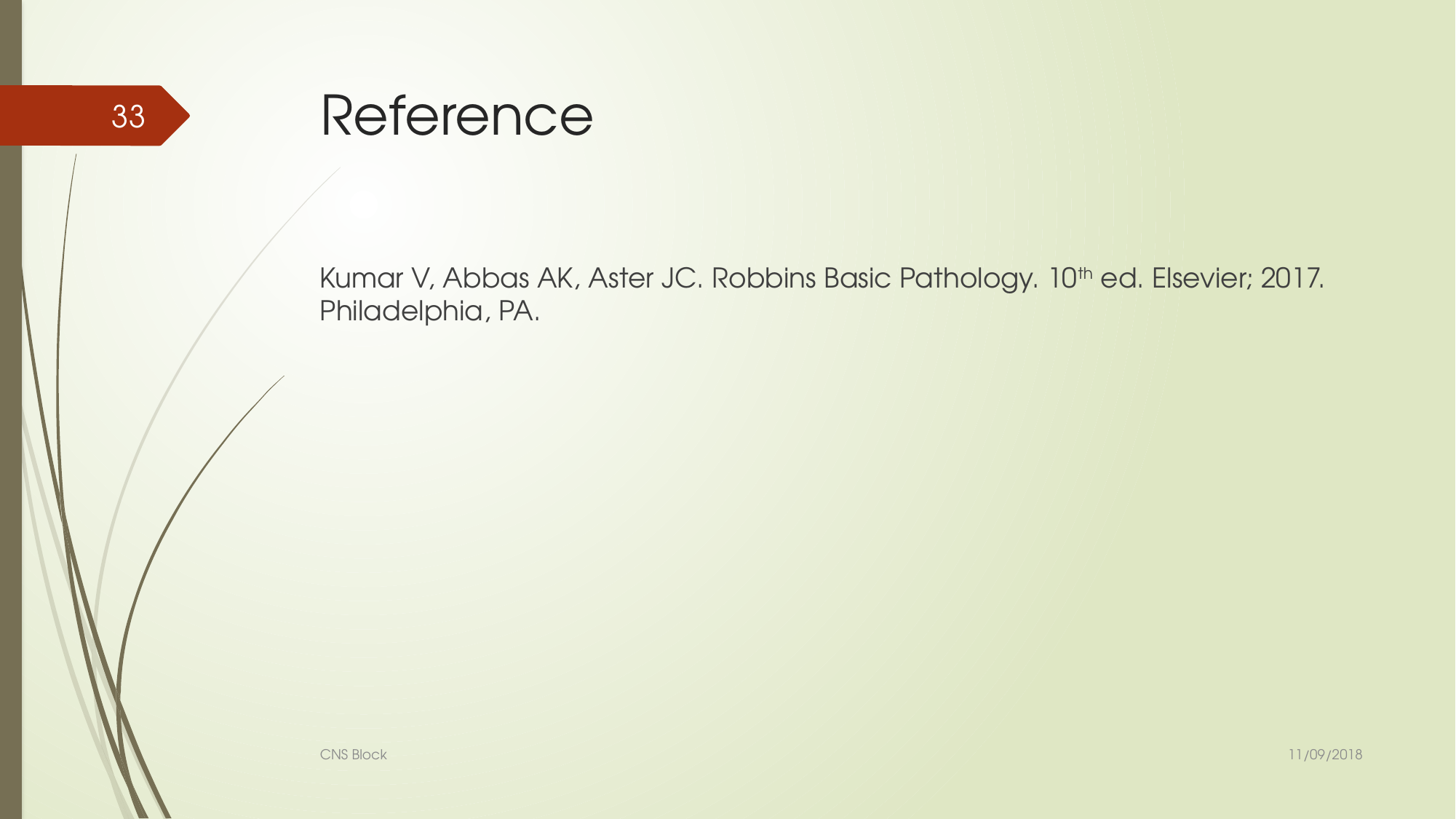

# Reference
33
Kumar V, Abbas AK, Aster JC. Robbins Basic Pathology. 10th ed. Elsevier; 2017. Philadelphia, PA.

11/09/2018
CNS Block